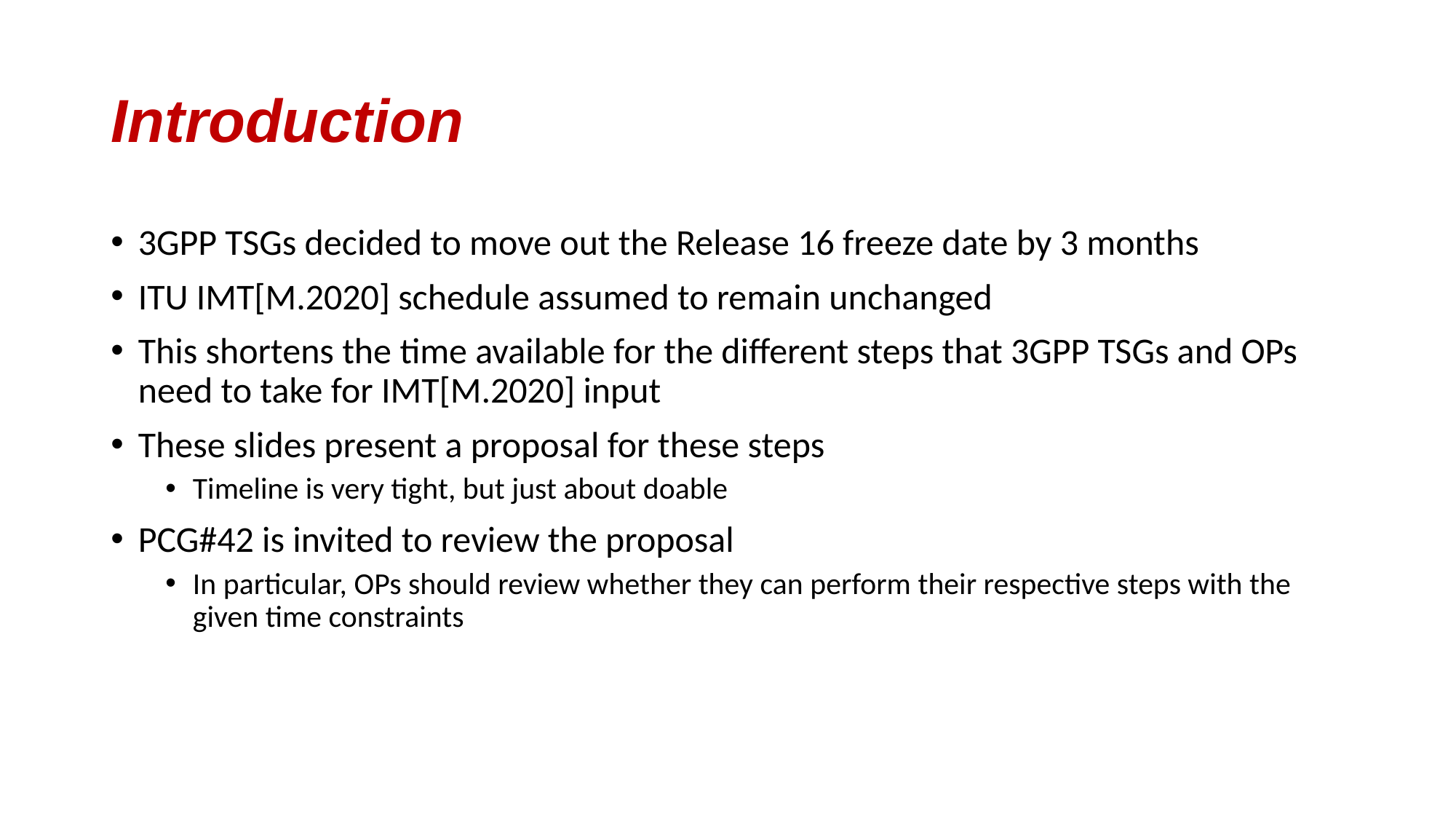

# Introduction
3GPP TSGs decided to move out the Release 16 freeze date by 3 months
ITU IMT[M.2020] schedule assumed to remain unchanged
This shortens the time available for the different steps that 3GPP TSGs and OPs need to take for IMT[M.2020] input
These slides present a proposal for these steps
Timeline is very tight, but just about doable
PCG#42 is invited to review the proposal
In particular, OPs should review whether they can perform their respective steps with the given time constraints